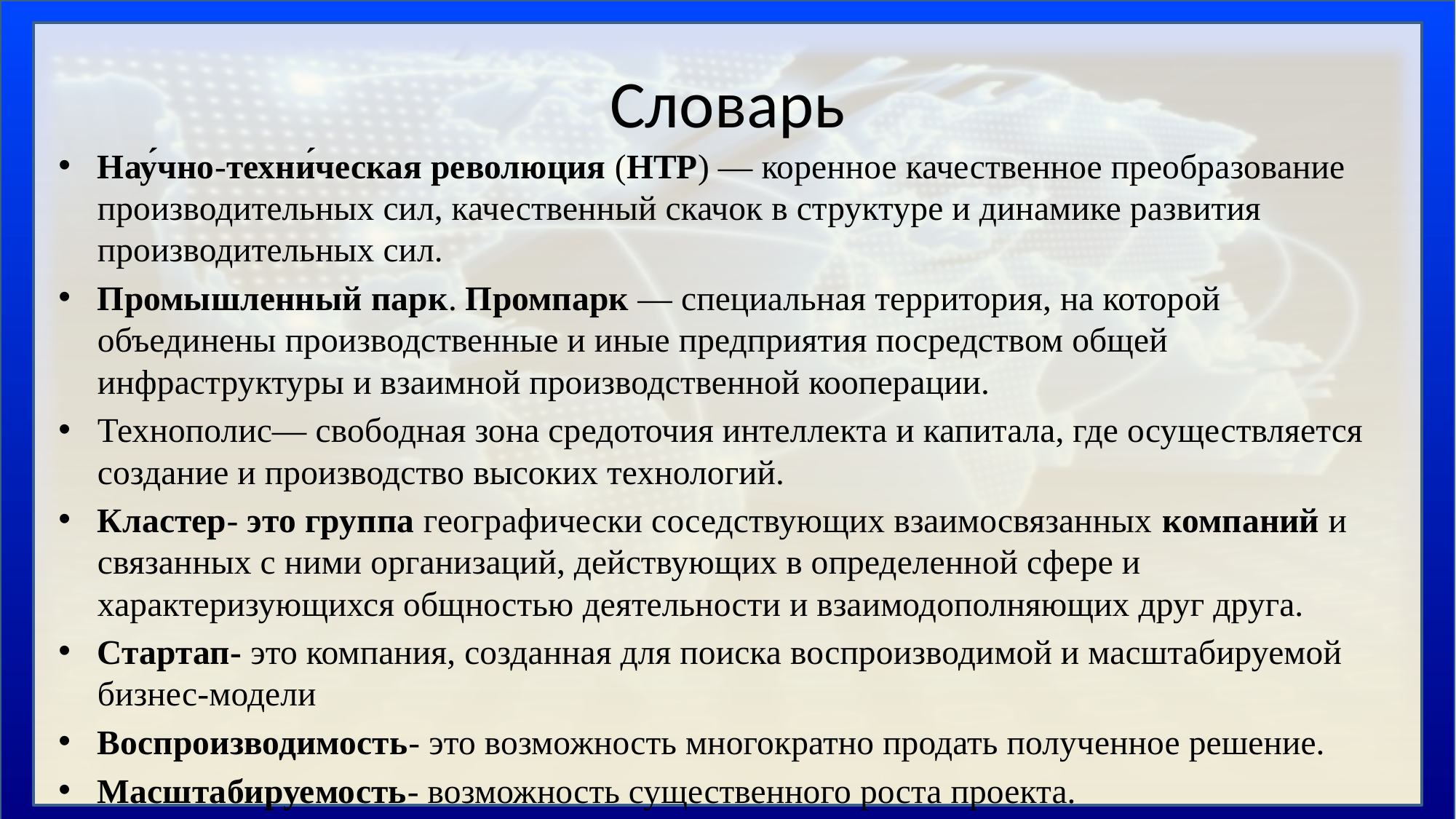

# Словарь

Нау́чно-техни́ческая революция (НТР) — коренное качественное преобразование производительных сил, качественный скачок в структуре и динамике развития производительных сил.
Промышленный парк. Промпарк — специальная территория, на которой объединены производственные и иные предприятия посредством общей инфраструктуры и взаимной производственной кооперации.
Технополис— свободная зона средоточия интеллекта и капитала, где осуществляется создание и производство высоких технологий.
Кластер- это группа географически соседствующих взаимосвязанных компаний и связанных с ними организаций, действующих в определенной сфере и характеризующихся общностью деятельности и взаимодополняющих друг друга.
Стартап- это компания, созданная для поиска воспроизводимой и масштабируемой бизнес-модели
Воспроизводимость- это возможность многократно продать полученное решение.
Масштабируемость- возможность существенного роста проекта.